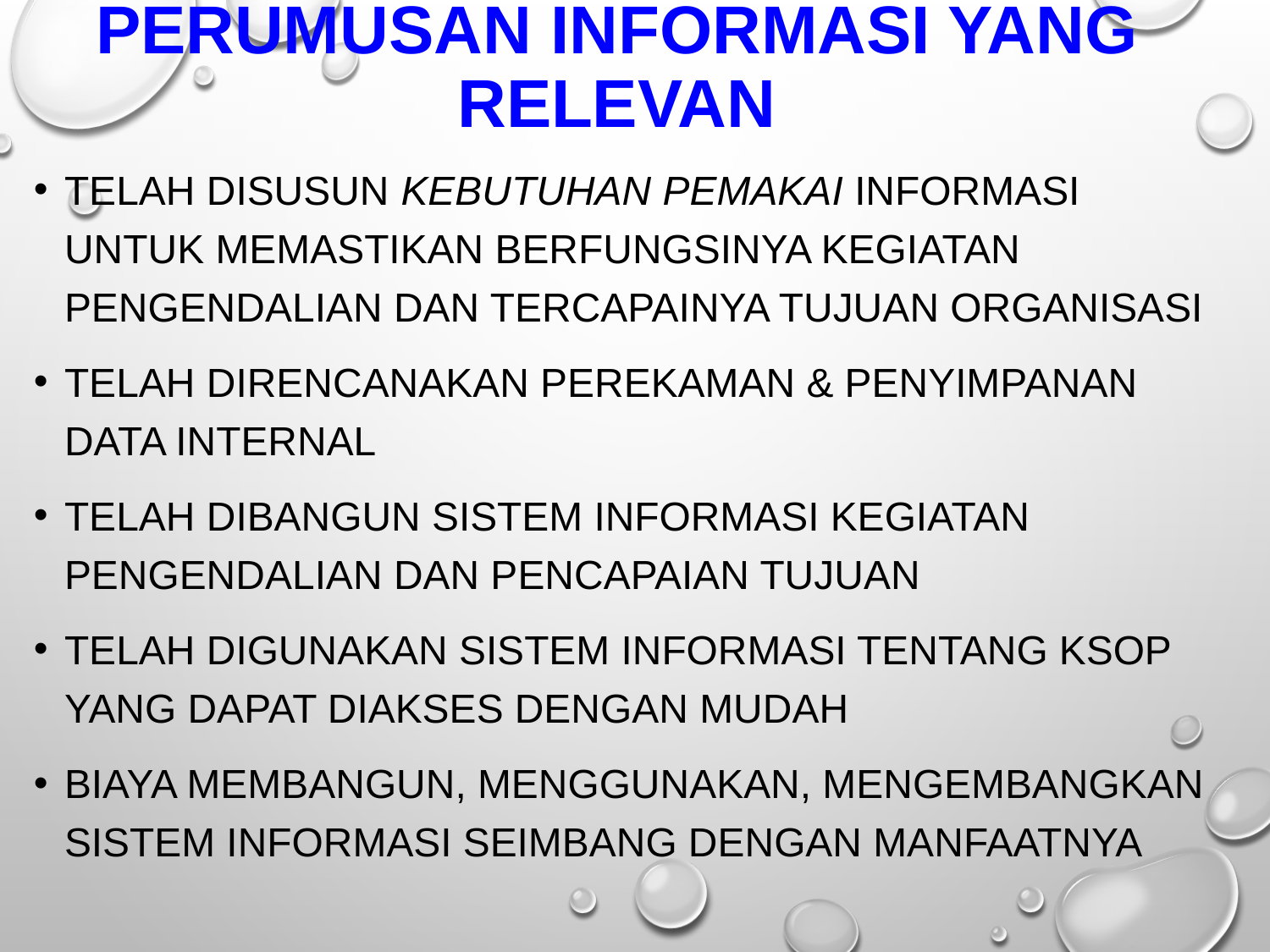

# Perumusan Informasi Yang Relevan
Telah disusun kebutuhan pemakai informasi untuk memastikan berfungsinya kegiatan pengendalian dan tercapainya tujuan organisasi
Telah direncanakan perekaman & penyimpanan data internal
Telah dibangun sistem informasi kegiatan pengendalian dan pencapaian tujuan
Telah digunakan sistem informasi tentang KSOP yang dapat diakses dengan mudah
Biaya membangun, menggunakan, mengembangkan sistem informasi seimbang dengan manfaatnya